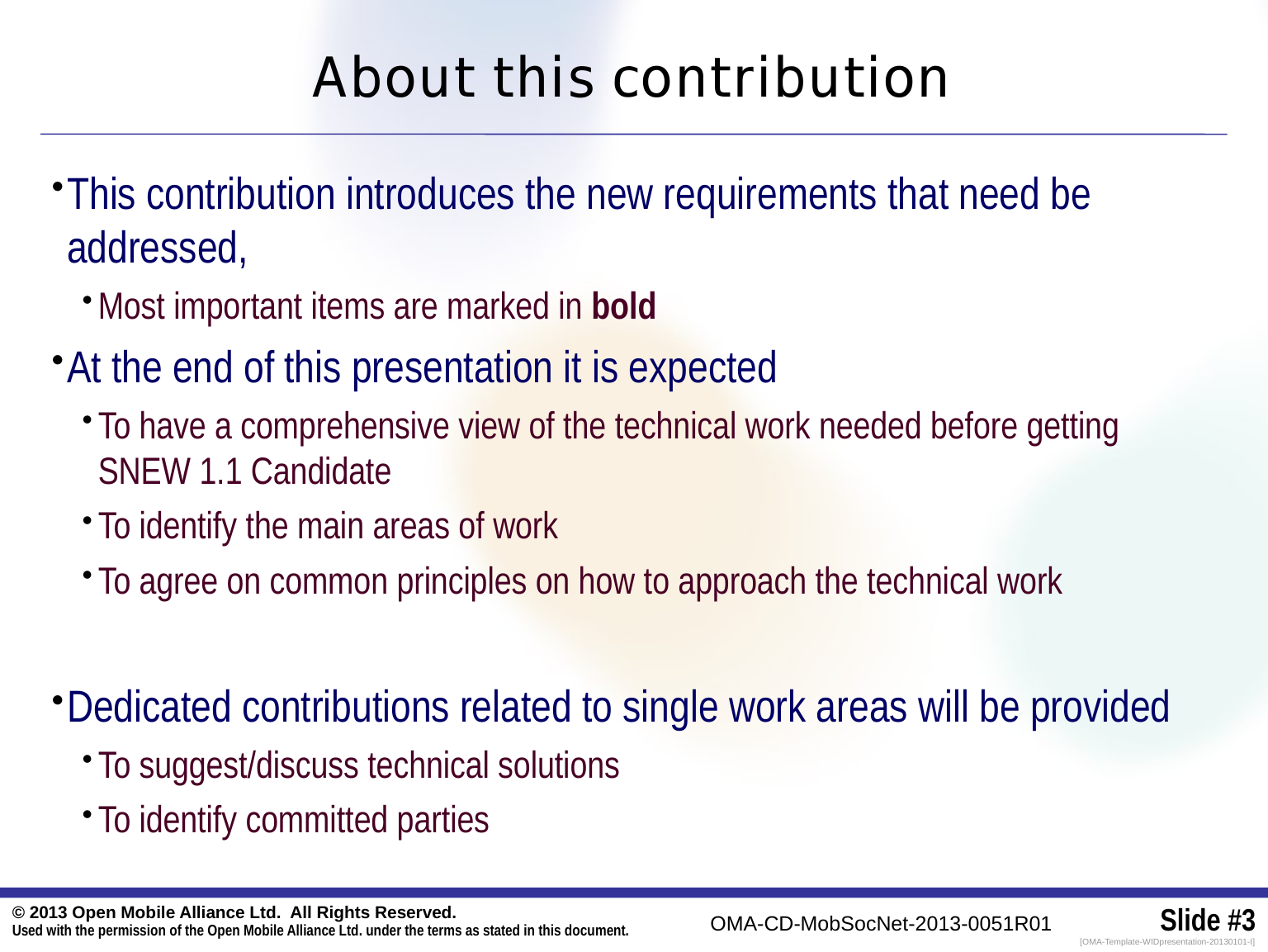

# About this contribution
This contribution introduces the new requirements that need be addressed,
Most important items are marked in bold
At the end of this presentation it is expected
To have a comprehensive view of the technical work needed before getting SNEW 1.1 Candidate
To identify the main areas of work
To agree on common principles on how to approach the technical work

Dedicated contributions related to single work areas will be provided
To suggest/discuss technical solutions
To identify committed parties